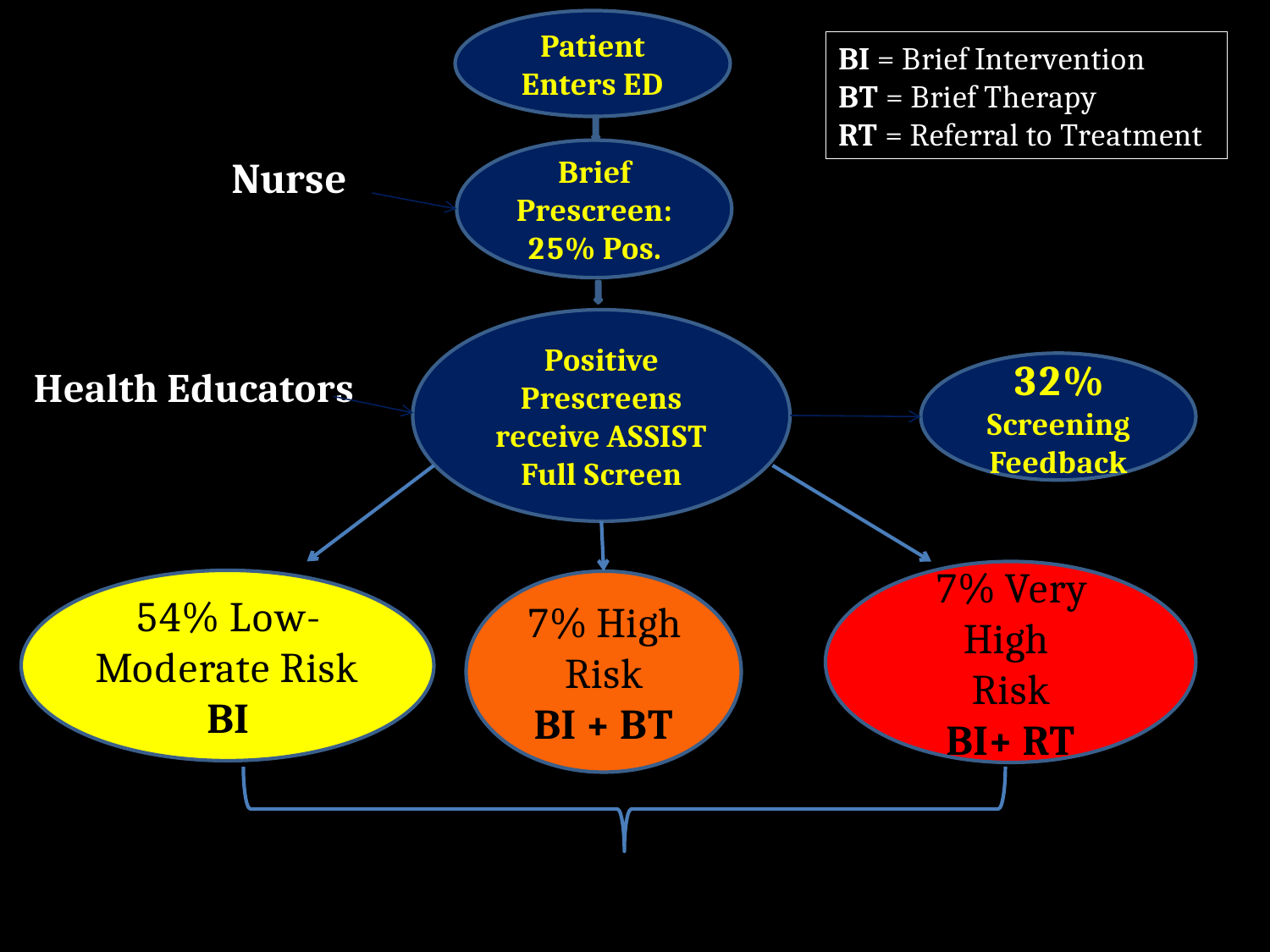

Patient Enters ED
BI = Brief Intervention
BT = Brief Therapy
RT = Referral to Treatment

Brief Prescreen: 25% Pos.
Nurse

Positive Prescreens receive ASSIST Full Screen
32% Screening Feedback
Health Educators

7% Very High
Risk
BI+ RT
54% Low- Moderate Risk
BI
7% High Risk
BI + BT
10% Sample enrolled For 6 month Follow Up